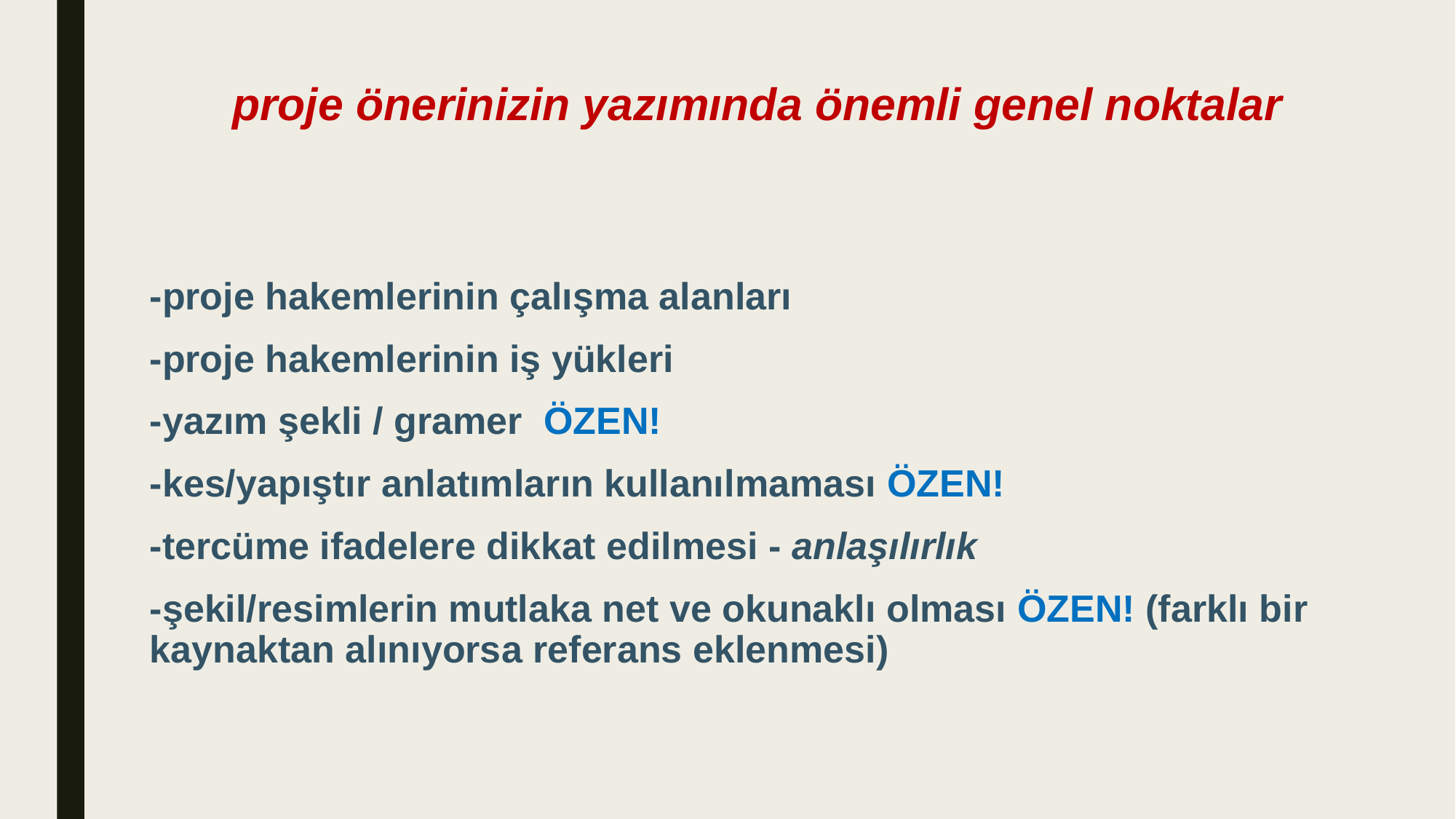

proje önerinizin yazımında önemli genel noktalar

-proje hakemlerinin çalışma alanları

-proje hakemlerinin iş yükleri

-yazım şekli / gramer  ÖZEN!
-kes/yapıştır anlatımların kullanılmaması ÖZEN!
-tercüme ifadelere dikkat edilmesi - anlaşılırlık
-şekil/resimlerin mutlaka net ve okunaklı olması ÖZEN! (farklı bir kaynaktan alınıyorsa referans eklenmesi)